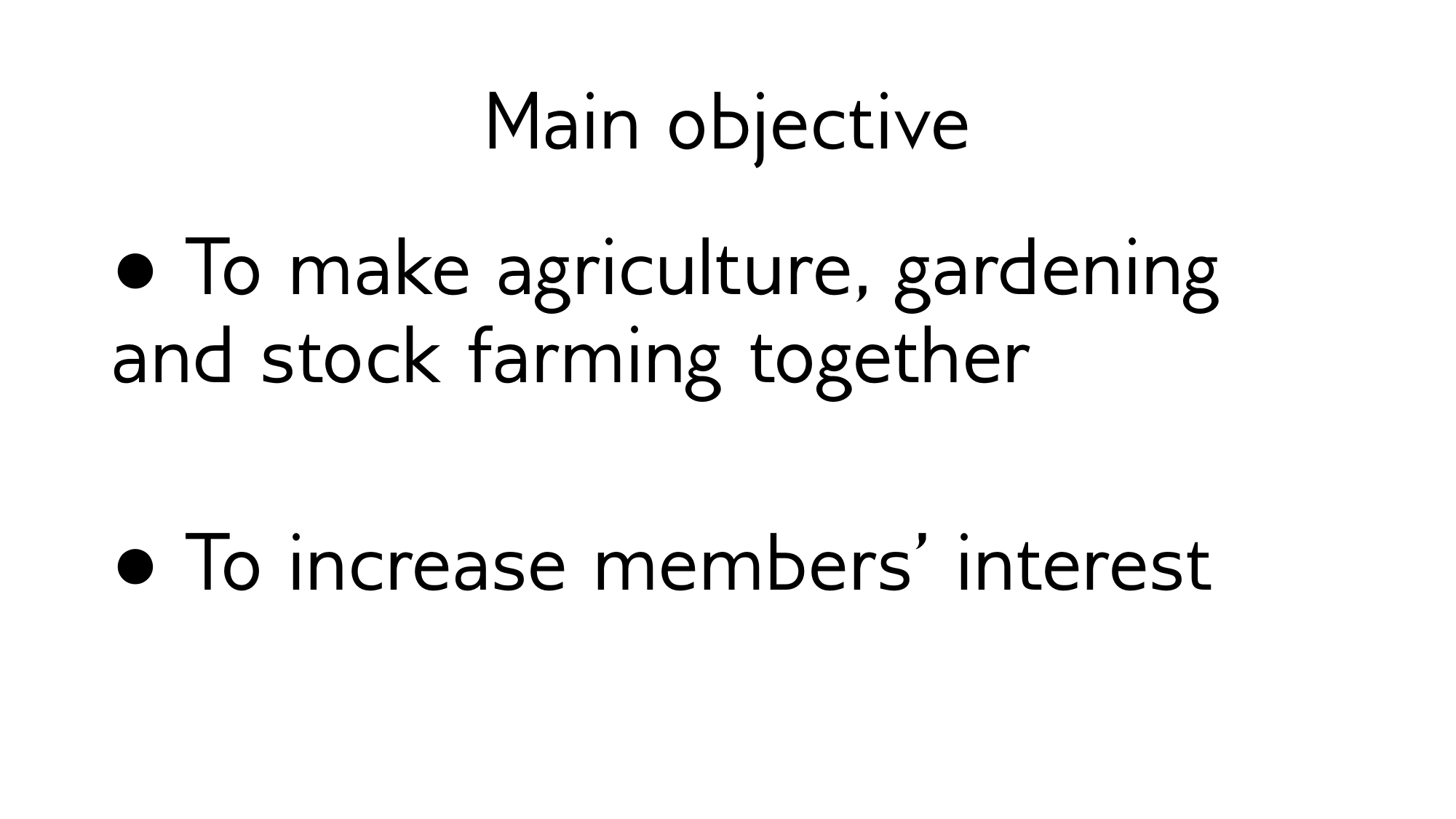

# Main objective
● To make agriculture, gardening and stock farming together

● To increase members’ interest